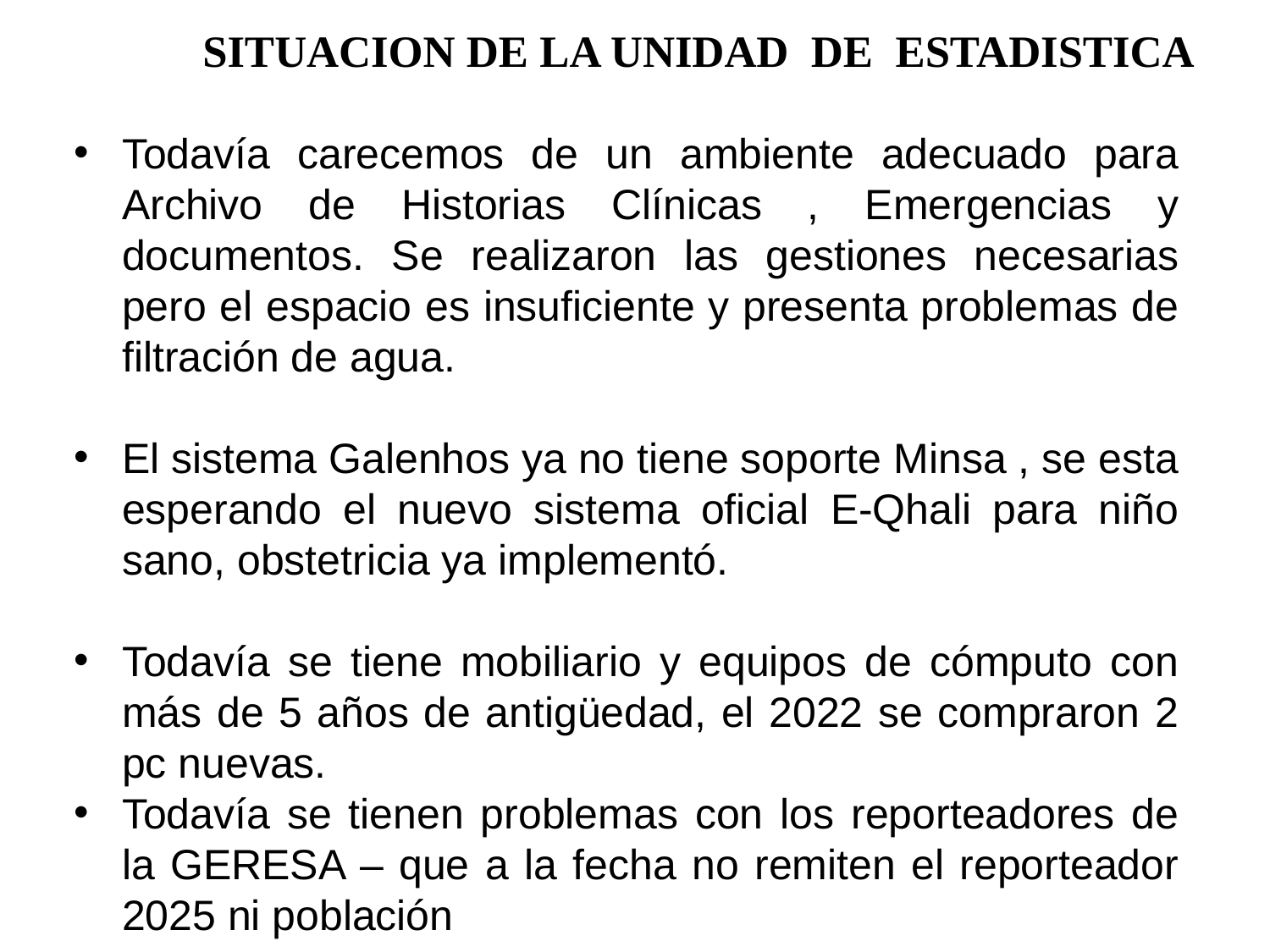

SITUACION DE LA UNIDAD  DE  ESTADISTICA
Todavía carecemos de un ambiente adecuado para Archivo de Historias Clínicas , Emergencias y documentos. Se realizaron las gestiones necesarias pero el espacio es insuficiente y presenta problemas de filtración de agua.

El sistema Galenhos ya no tiene soporte Minsa , se esta esperando el nuevo sistema oficial E-Qhali para niño sano, obstetricia ya implementó.

Todavía se tiene mobiliario y equipos de cómputo con más de 5 años de antigüedad, el 2022 se compraron 2 pc nuevas.
Todavía se tienen problemas con los reporteadores de la GERESA – que a la fecha no remiten el reporteador 2025 ni población